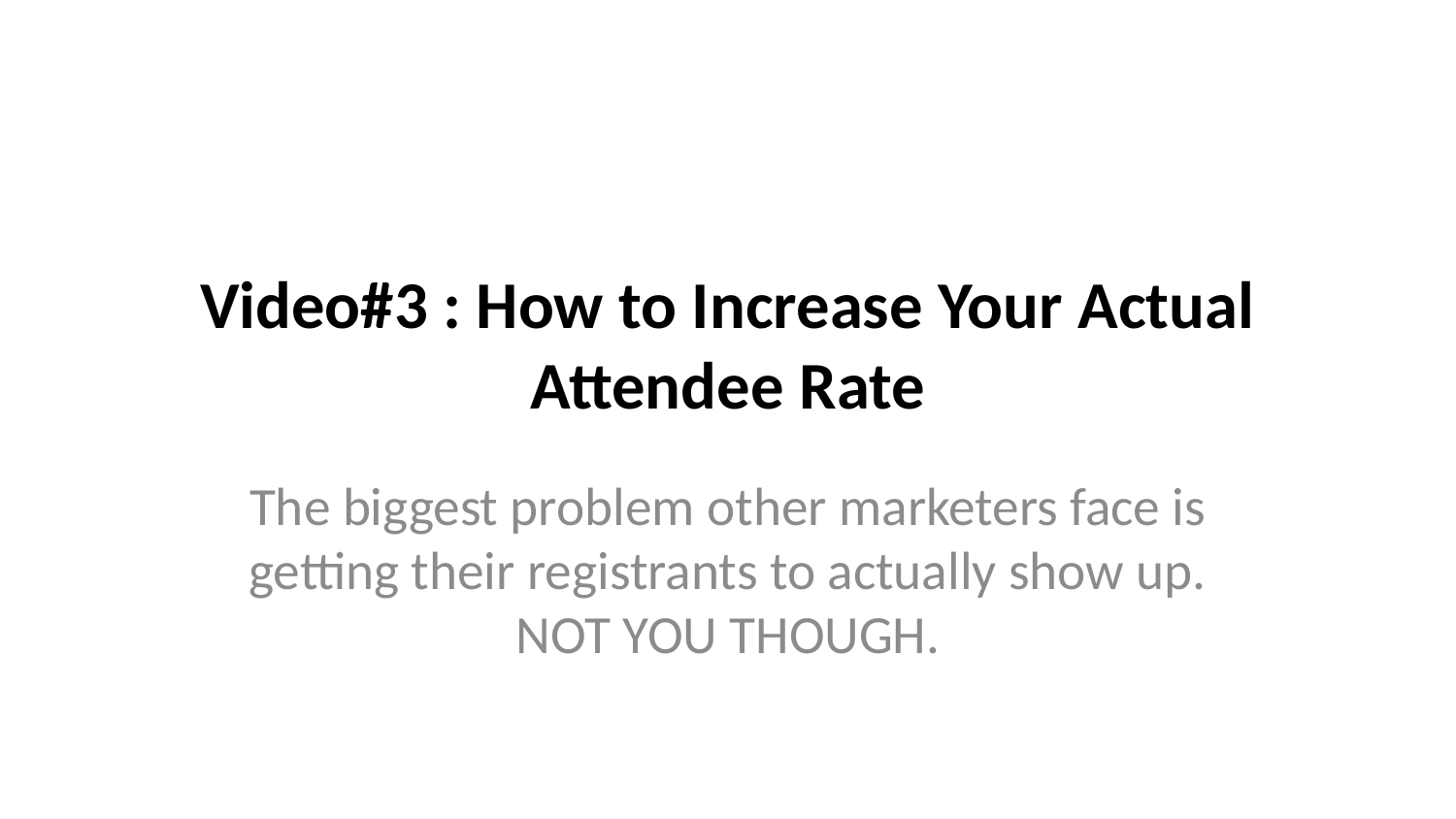

# Video#3 : How to Increase Your Actual Attendee Rate
The biggest problem other marketers face is getting their registrants to actually show up. NOT YOU THOUGH.